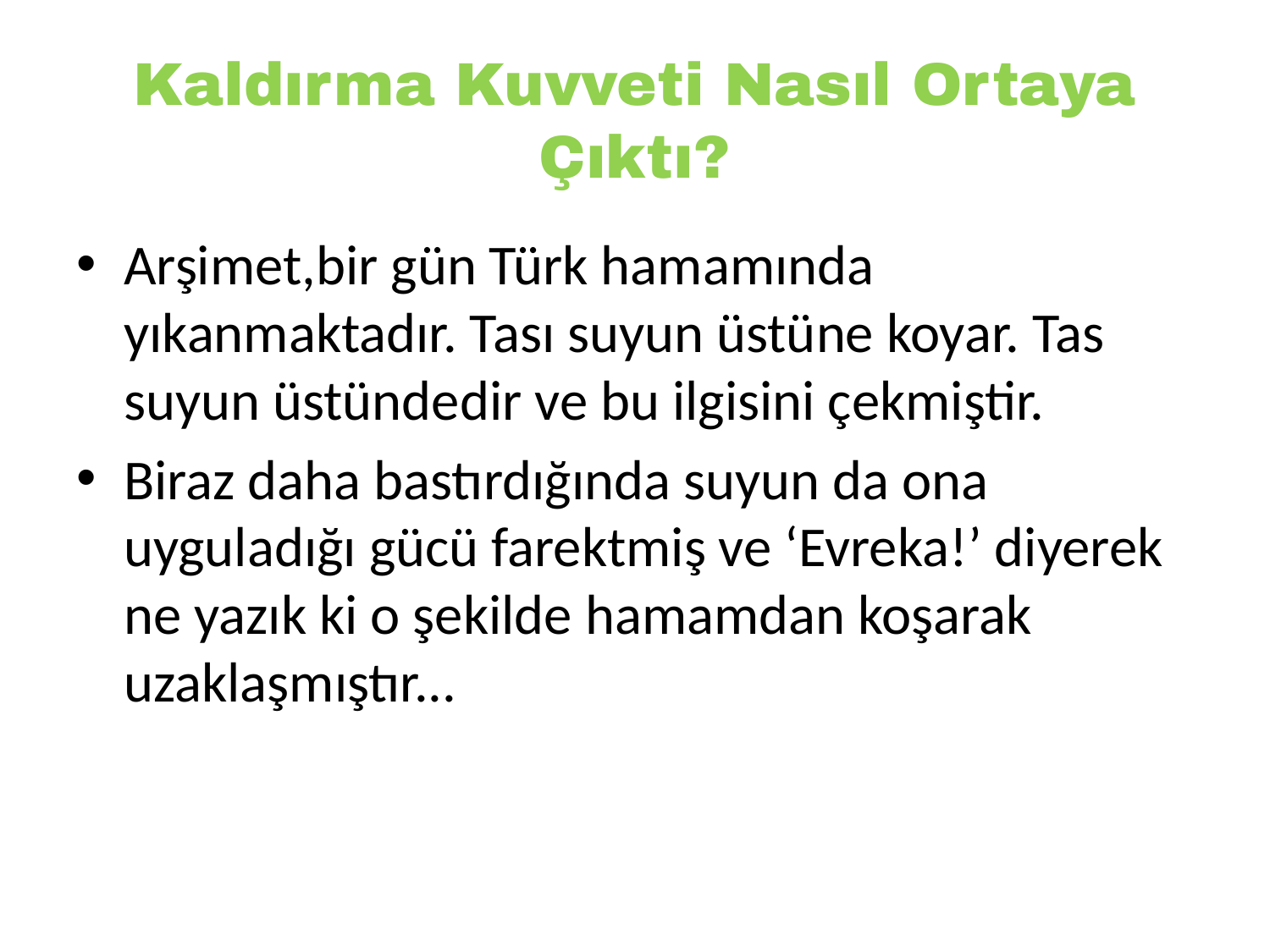

# Kaldırma Kuvveti Nasıl Ortaya Çıktı?
Arşimet,bir gün Türk hamamında yıkanmaktadır. Tası suyun üstüne koyar. Tas suyun üstündedir ve bu ilgisini çekmiştir.
Biraz daha bastırdığında suyun da ona uyguladığı gücü farektmiş ve ‘Evreka!’ diyerek ne yazık ki o şekilde hamamdan koşarak uzaklaşmıştır...